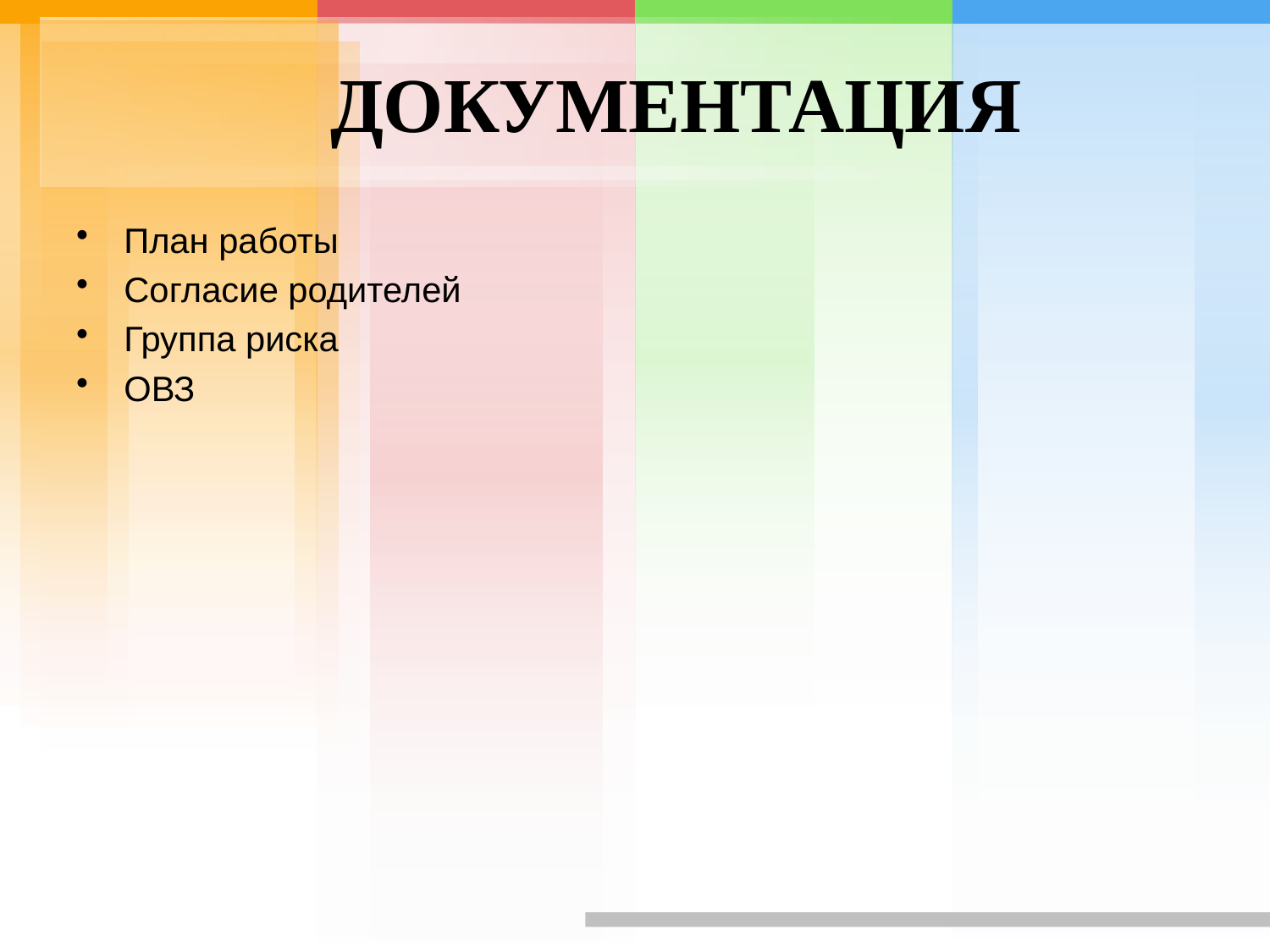

# ДОКУМЕНТАЦИЯ
План работы
Согласие родителей
Группа риска
ОВЗ